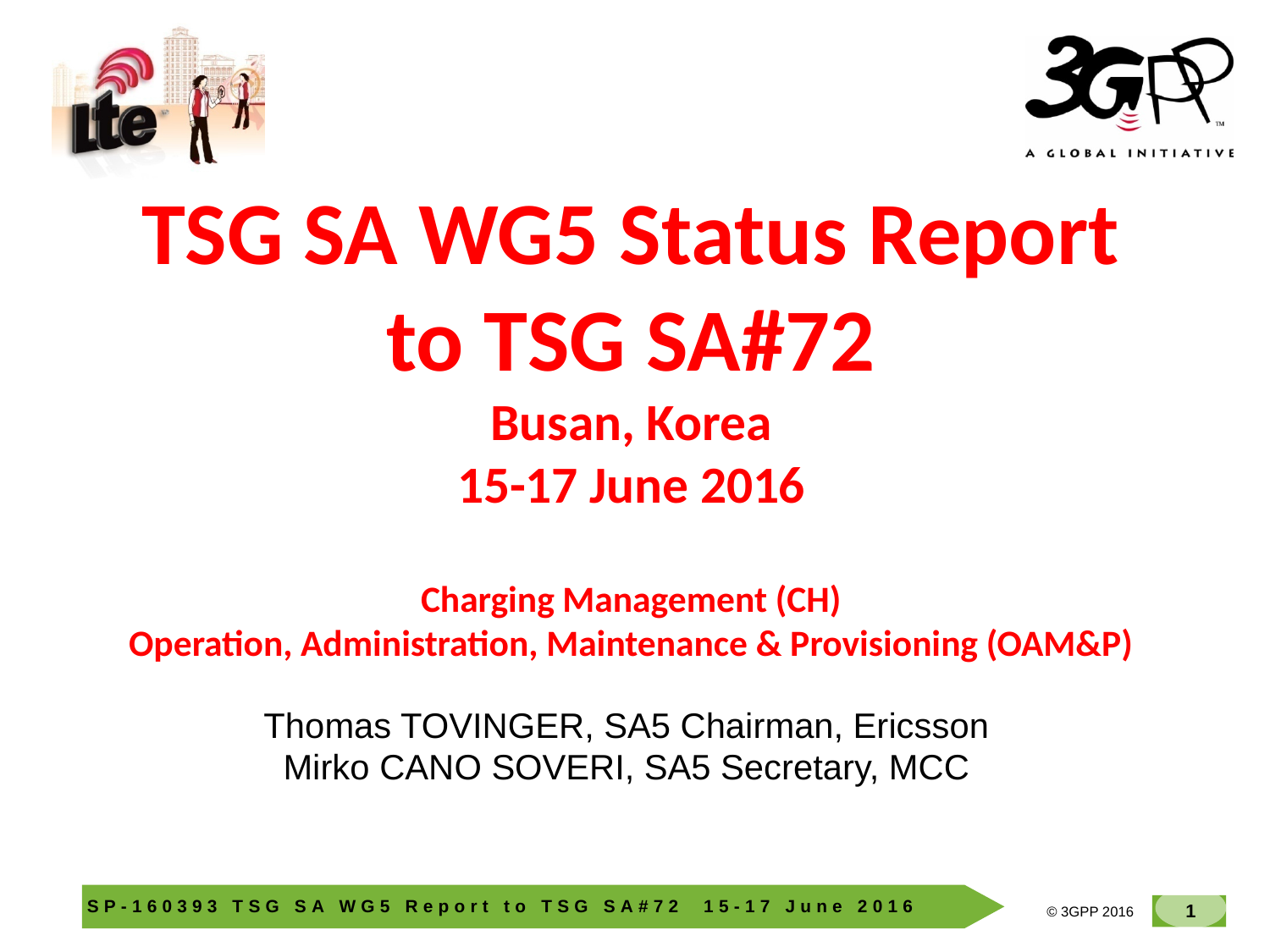

# TSG SA WG5 Status Report to TSG SA#72 Busan, Korea 15-17 June 2016 Charging Management (CH) Operation, Administration, Maintenance & Provisioning (OAM&P)
Thomas TOVINGER, SA5 Chairman, Ericsson
Mirko CANO SOVERI, SA5 Secretary, MCC